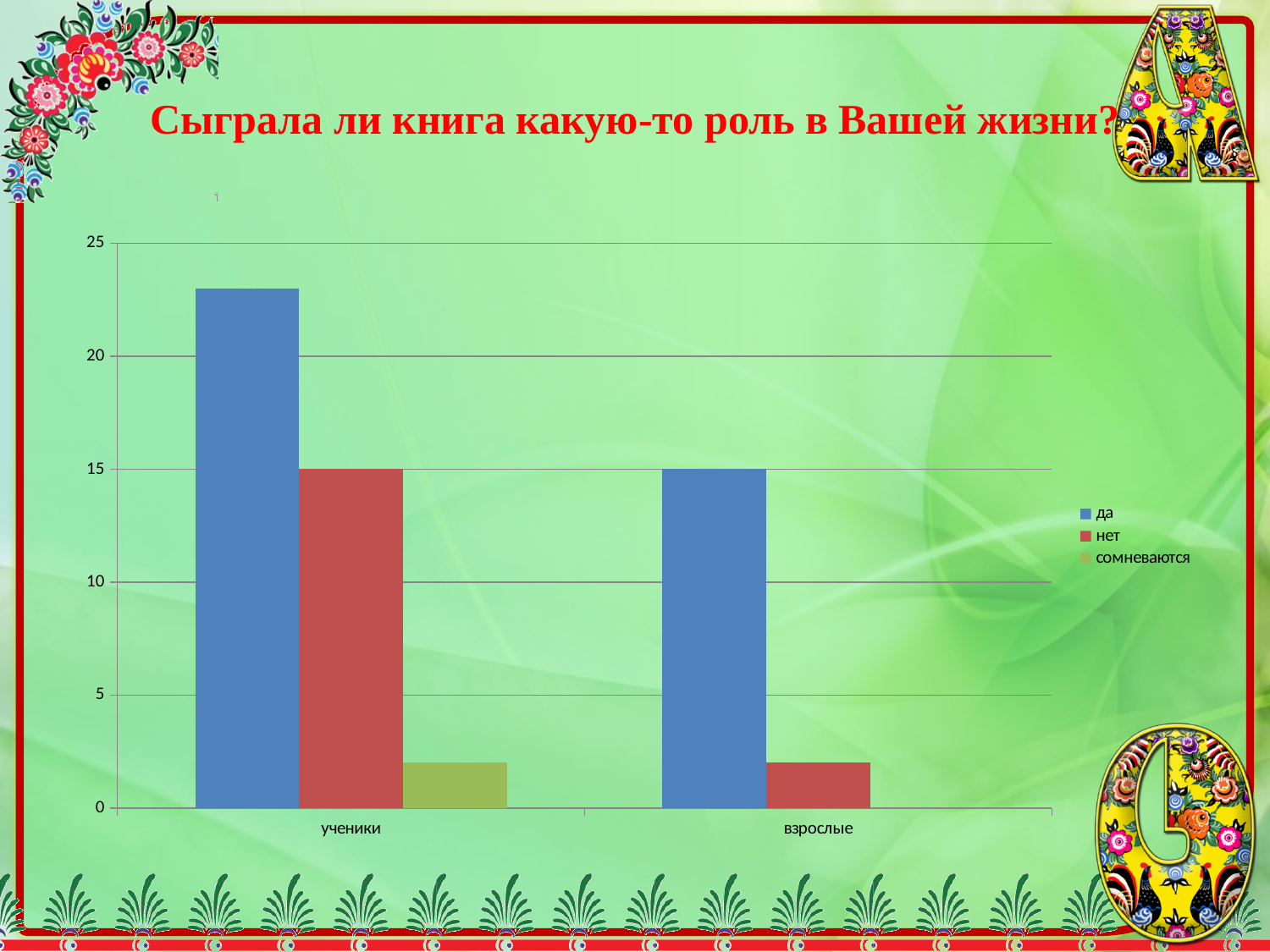

# Сыграла ли книга какую-то роль в Вашей жизни?

### Chart

| Category | да | нет | сомневаются |
|---|---|---|---|
| ученики | 23.0 | 15.0 | 2.0 |
| взрослые | 15.0 | 2.0 | None |